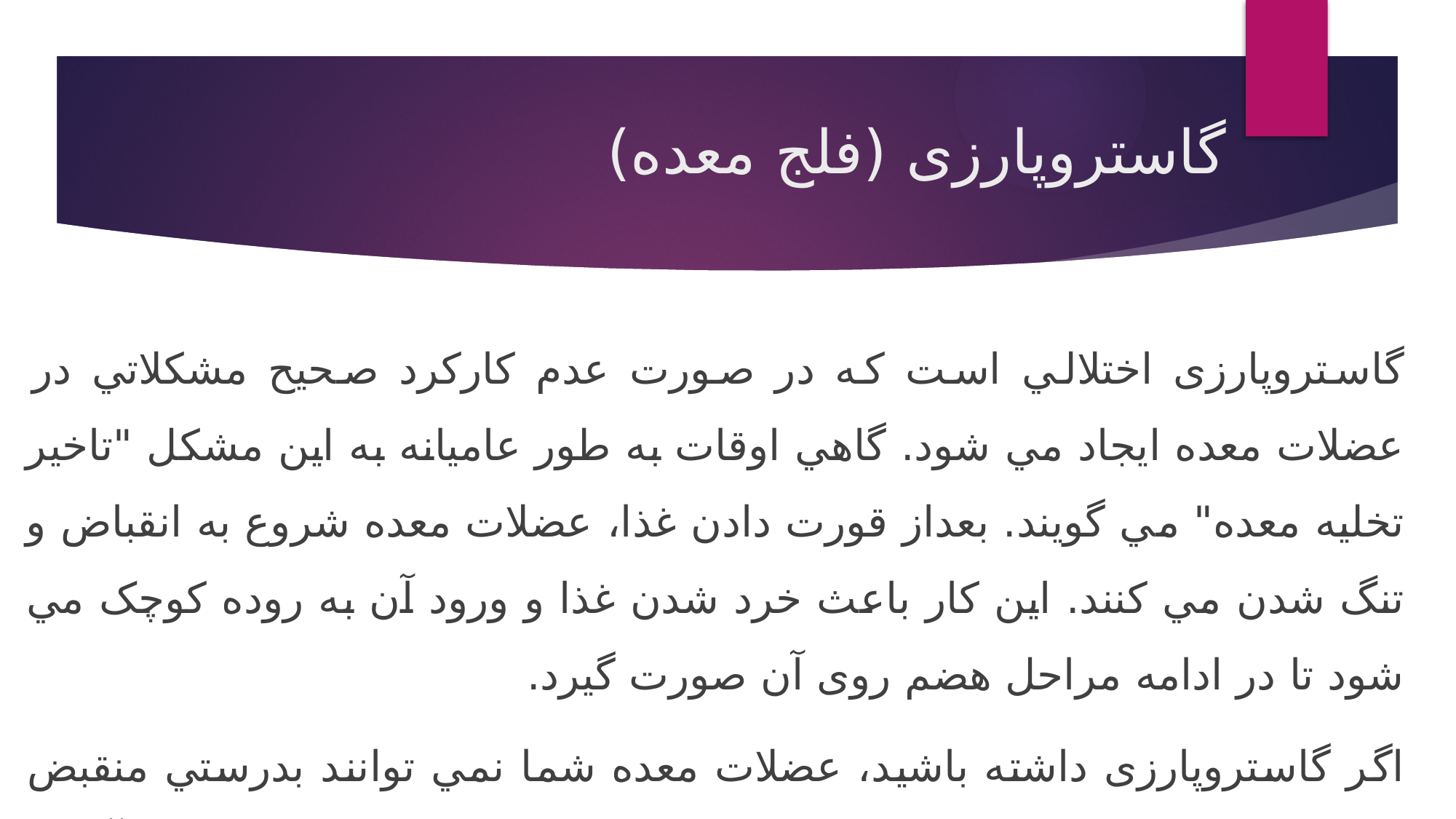

# گاستروپارزی (فلج معده)
گاستروپارزی اختلالي است كه در صورت عدم كاركرد صحيح مشکلاتي در عضلات معده ايجاد مي شود. گاهي اوقات به طور عاميانه به اين مشکل "تاخير تخليه معده" مي گويند. بعداز قورت دادن غذا، عضلات معده شروع به انقباض و تنگ شدن مي كنند. اين كار باعث خرد شدن غذا و ورود آن به روده كوچک مي شود تا در ادامه مراحل هضم روی آن صورت گيرد.
اگر گاستروپارزی داشته باشيد، عضلات معده شما نمي توانند بدرستي منقبض شوند. اين كار سبب تاخير يا عدم ايجاد فرايند خرد شدن غذا و فرستادن آن به روده كوچک مي شود